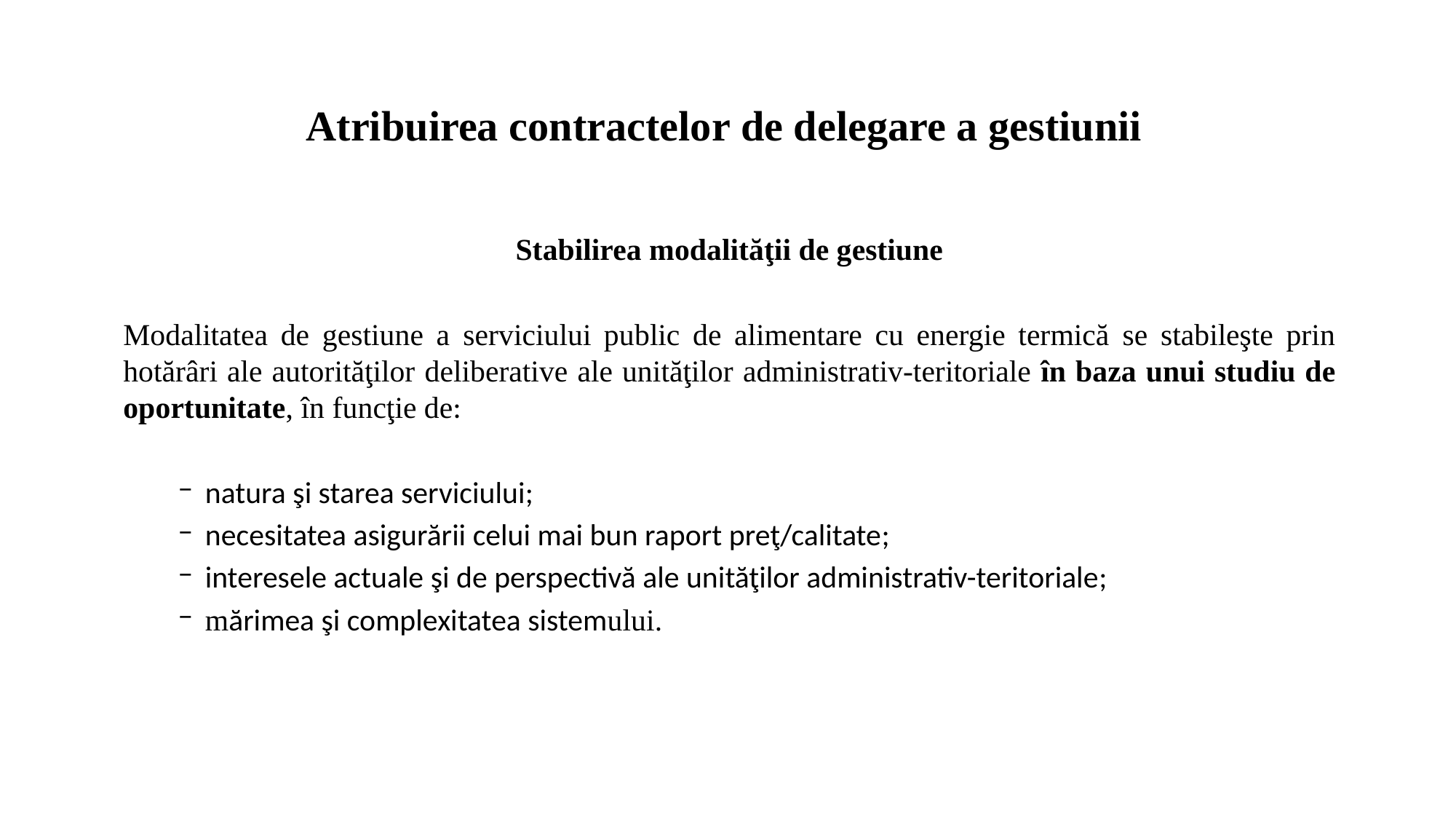

# Atribuirea contractelor de delegare a gestiunii
Stabilirea modalităţii de gestiune

Modalitatea de gestiune a serviciului public de alimentare cu energie termică se stabileşte prin hotărâri ale autorităţilor deliberative ale unităţilor administrativ-teritoriale în baza unui studiu de oportunitate, în funcţie de:

natura şi starea serviciului;
necesitatea asigurării celui mai bun raport preţ/calitate;
interesele actuale şi de perspectivă ale unităţilor administrativ-teritoriale;
mărimea şi complexitatea sistemului.